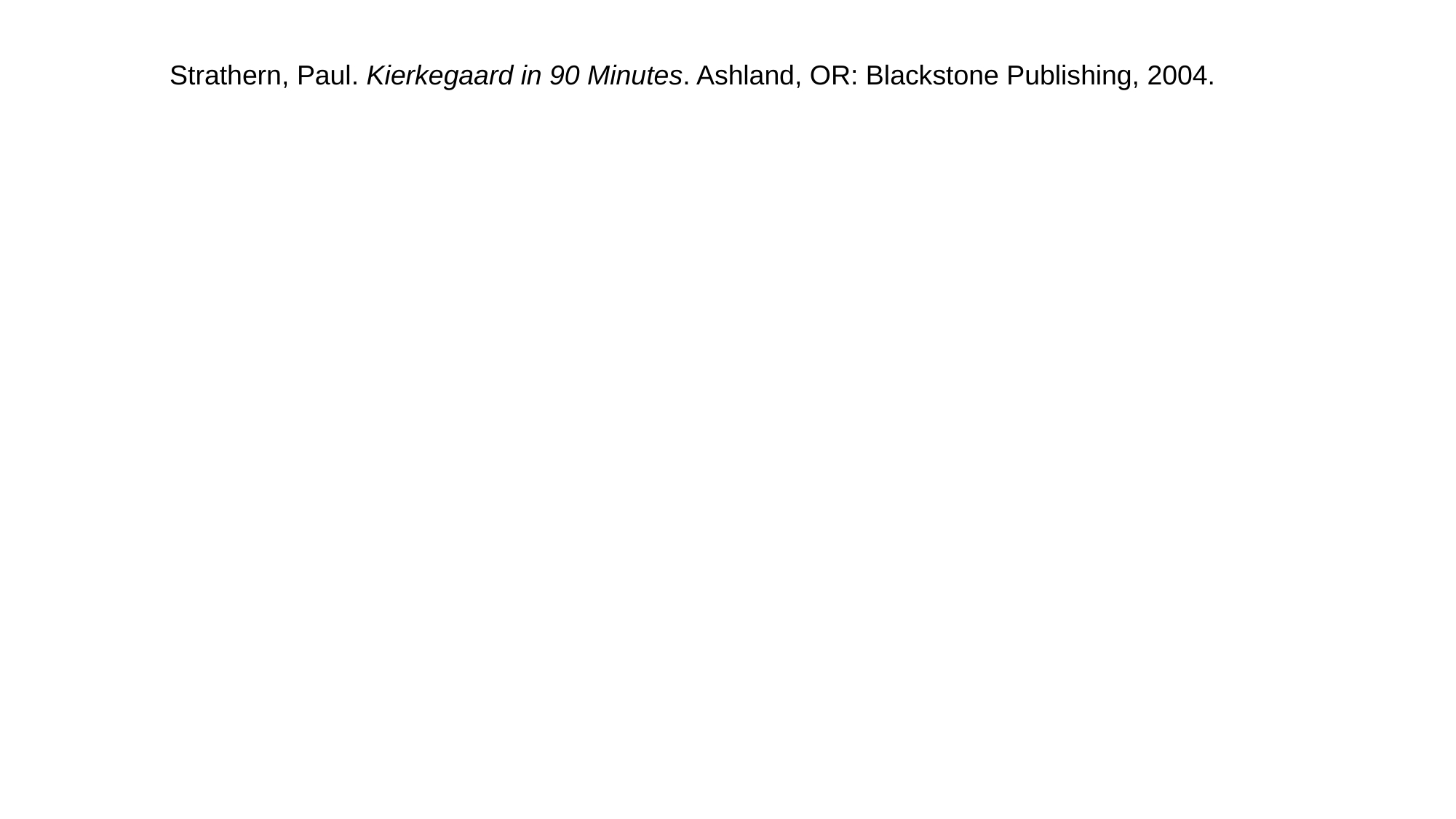

Strathern, Paul. Kierkegaard in 90 Minutes. Ashland, OR: Blackstone Publishing, 2004.